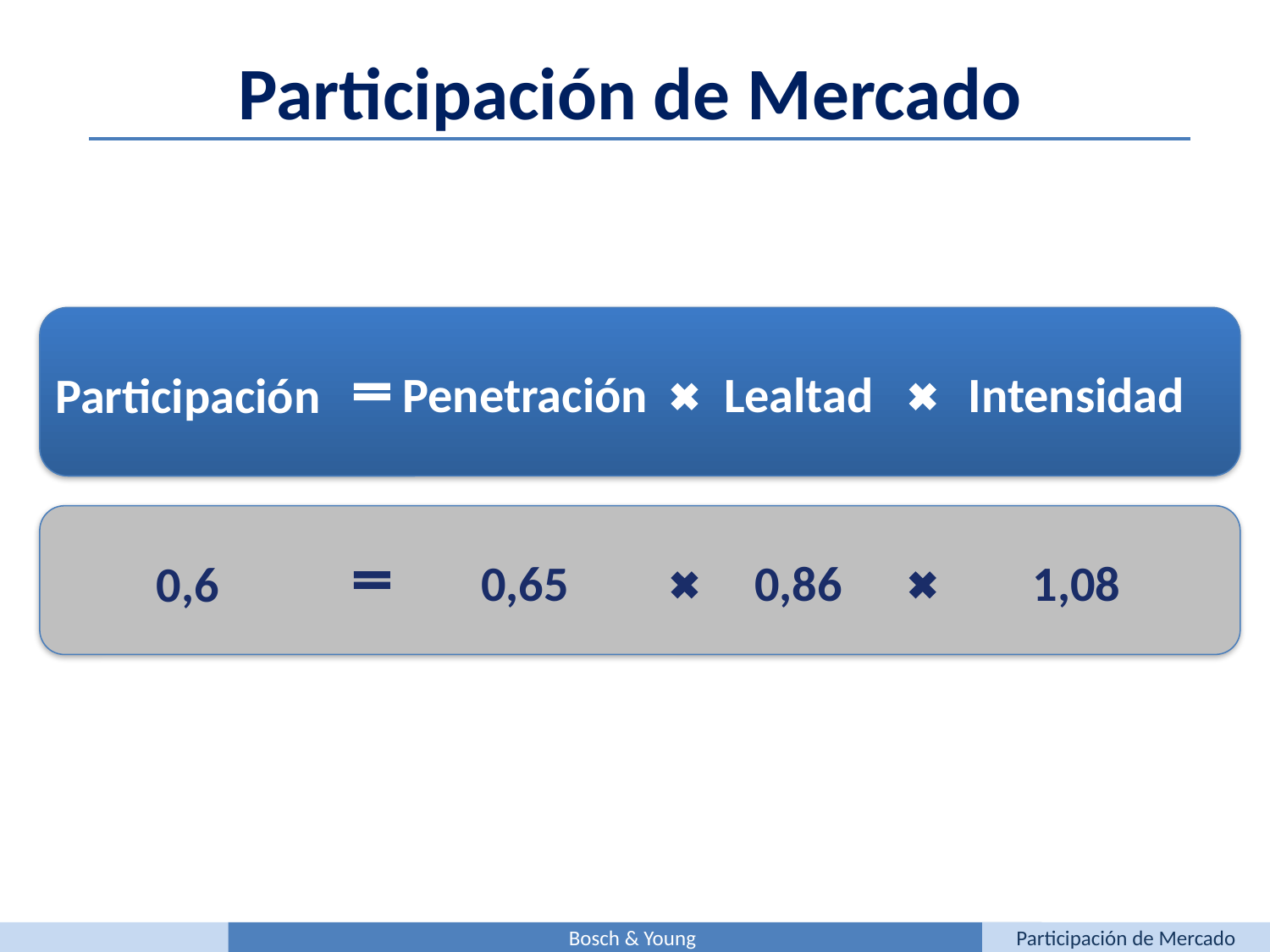

Participación de Mercado

Penetración
Lealtad
Intensidad
Participación

0,65
0,86
1,08
0,6

Bosch & Young
Participación de Mercado